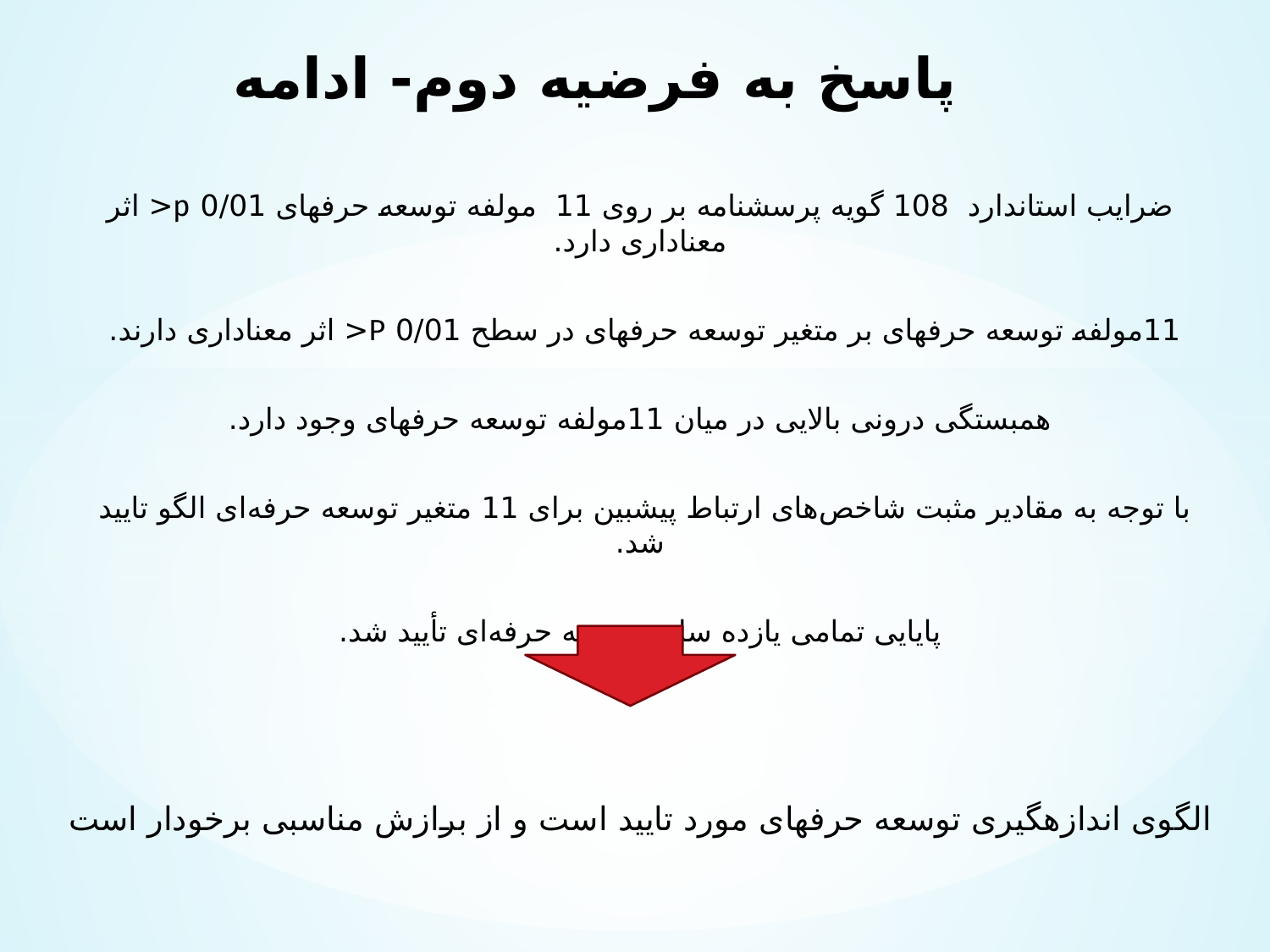

# پاسخ به فرضیه دوم- ادامه

ضرایب استاندارد  108 گویه‌ پرسشنامه بر روی 11  مولفه‌ توسعه حرفه­ای 0/01 p< اثر معناداری دارد.

11مولفه­­ توسعه حرفه­ای بر متغیر توسعه حرفه­ای در سطح 0/01 P< اثر معناداری دارند.

همبستگی درونی بالایی در میان 11مولفه­ توسعه حرفه­ای وجود دارد.

با توجه به مقادیر مثبت شاخص‌های ارتباط پیش­بین برای 11 متغیر توسعه حرفه‌ای الگو تایید ­شد.

پایایی تمامی یازده سازه توسعه حرفه‌ای تأیید شد.

الگوی اندازه­گیری توسعه حرفه­ای مورد تایید است و از برازش مناسبی برخودار است